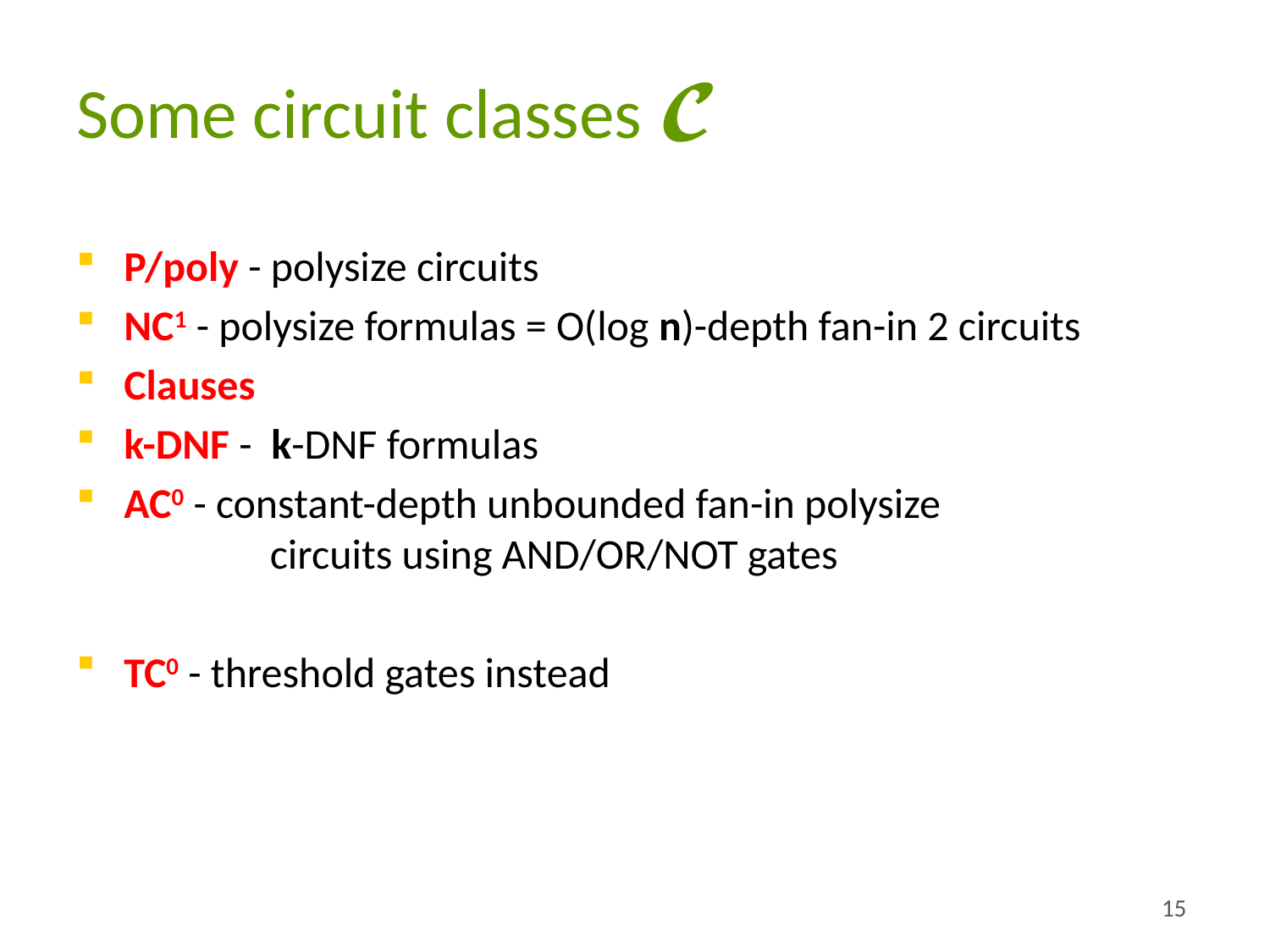

# Some circuit classes 𝓒
P/poly - polysize circuits
NC1 - polysize formulas = O(log n)-depth fan-in 2 circuits
Clauses
k-DNF -  k-DNF formulas
AC0 - constant-depth unbounded fan-in polysize 		   	  circuits using AND/OR/NOT gates
TC0 - threshold gates instead
15